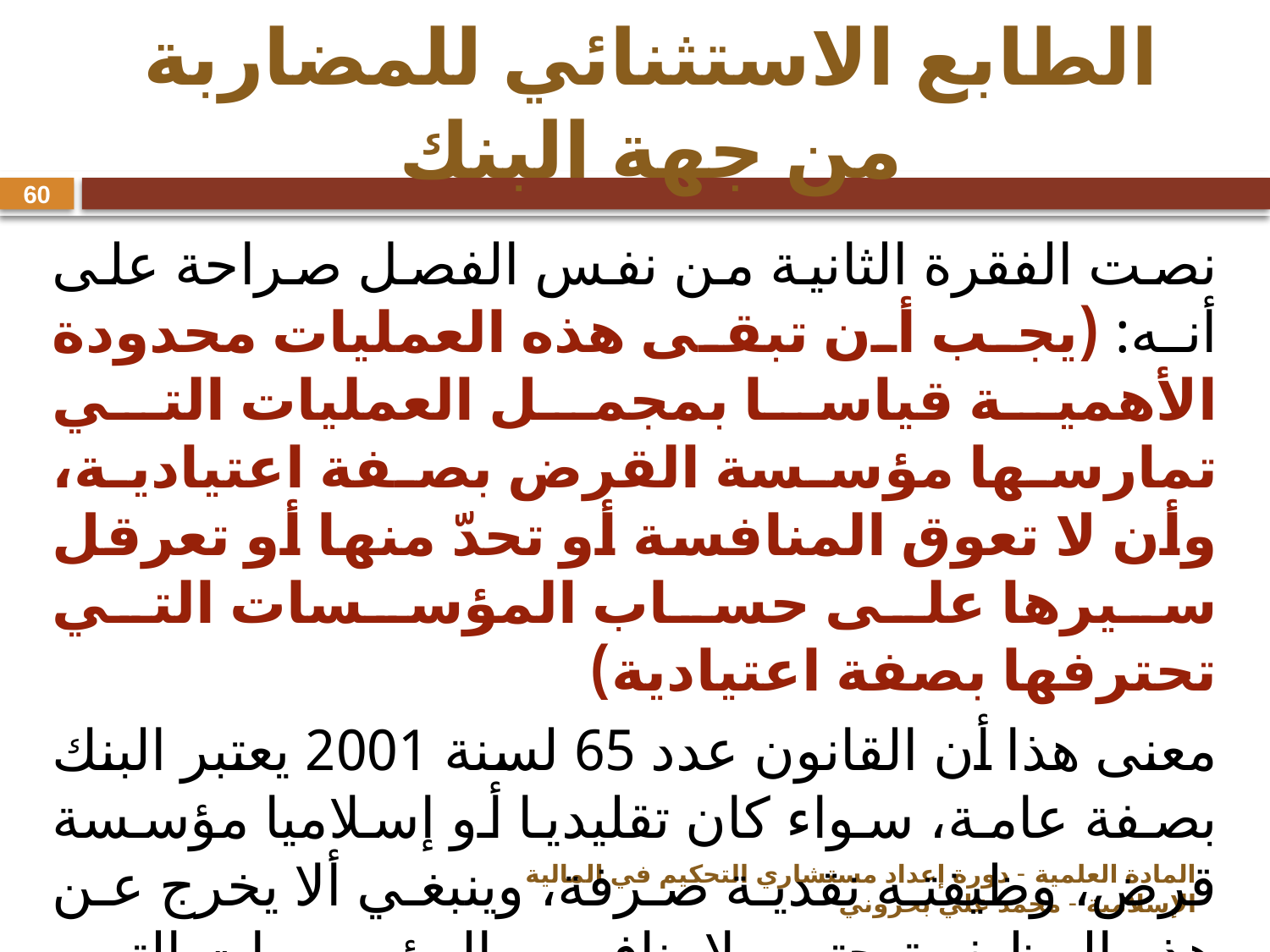

# الطابع الاستثنائي للمضاربة من جهة البنك
60
نصت الفقرة الثانية من نفس الفصل صراحة على أنه: (يجب أن تبقى هذه العمليات محدودة الأهمية قياسا بمجمل العمليات التي تمارسها مؤسسة القرض بصفة اعتيادية، وأن لا تعوق المنافسة أو تحدّ منها أو تعرقل سيرها على حساب المؤسسات التي تحترفها بصفة اعتيادية)
معنى هذا أن القانون عدد 65 لسنة 2001 يعتبر البنك بصفة عامة، سواء كان تقليديا أو إسلاميا مؤسسة قرض، وظيفته نقدية صرفة، وينبغي ألا يخرج عن هذه الوظيفة حتى لا ينافس المؤسسات التي تحترف تلك الأنشطة بصفة اعتيادية.
المادة العلمية - دورة إعداد مستشاري التحكيم في المالية الإسلامية - محمد علي بحروني